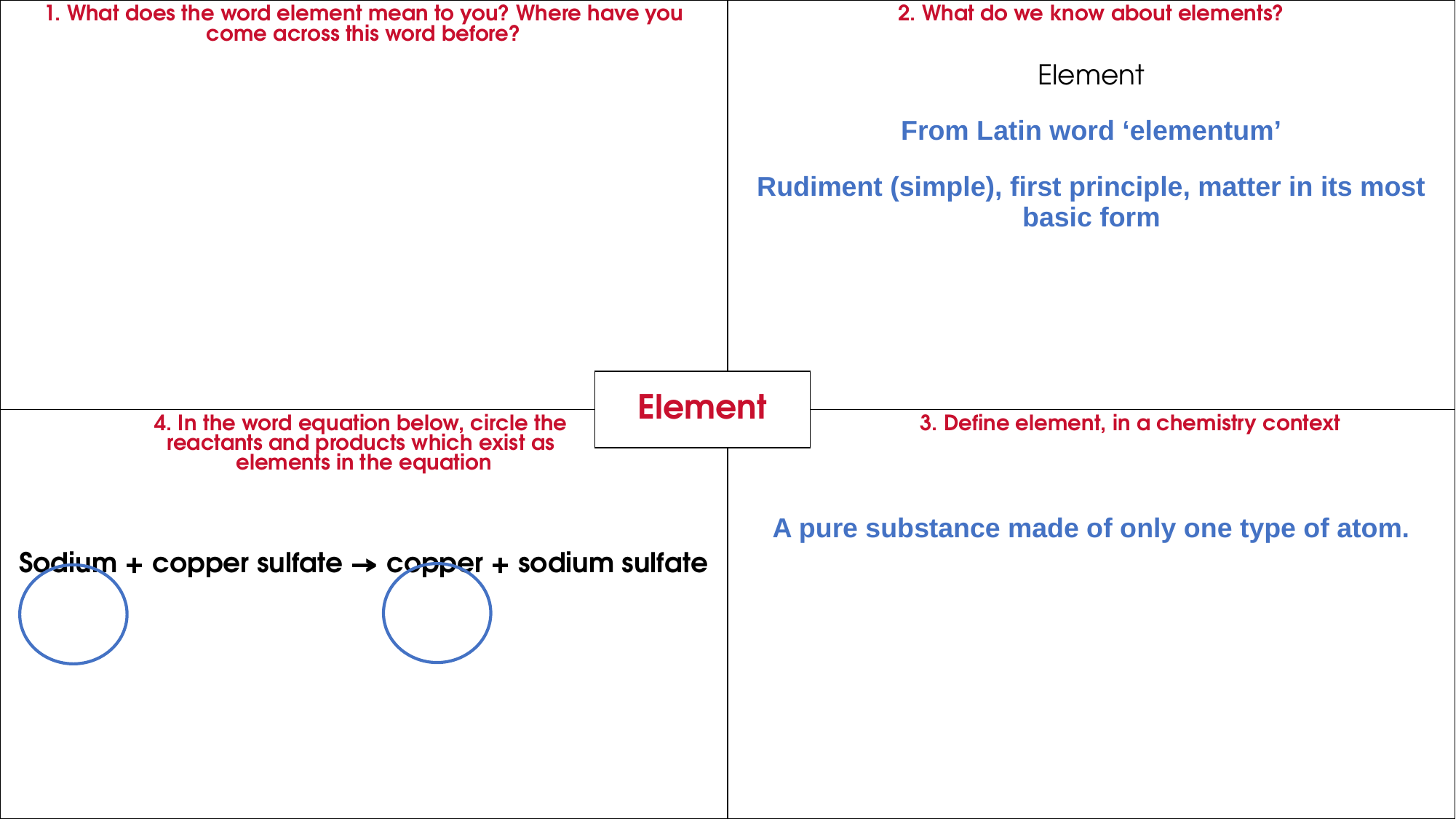

| 1. What does the word element mean to you? Where have you come across this word before? | 2. What do we know about elements? Element From Latin word ‘elementum’ Rudiment (simple), first principle, matter in its most basic form |
| --- | --- |
| 4. In the word equation below, circle the reactants and products which exist as elements in the equation Sodium + copper sulfate → copper + sodium sulfate | 3. Define element, in a chemistry context A pure substance made of only one type of atom. |
| Element |
| --- |